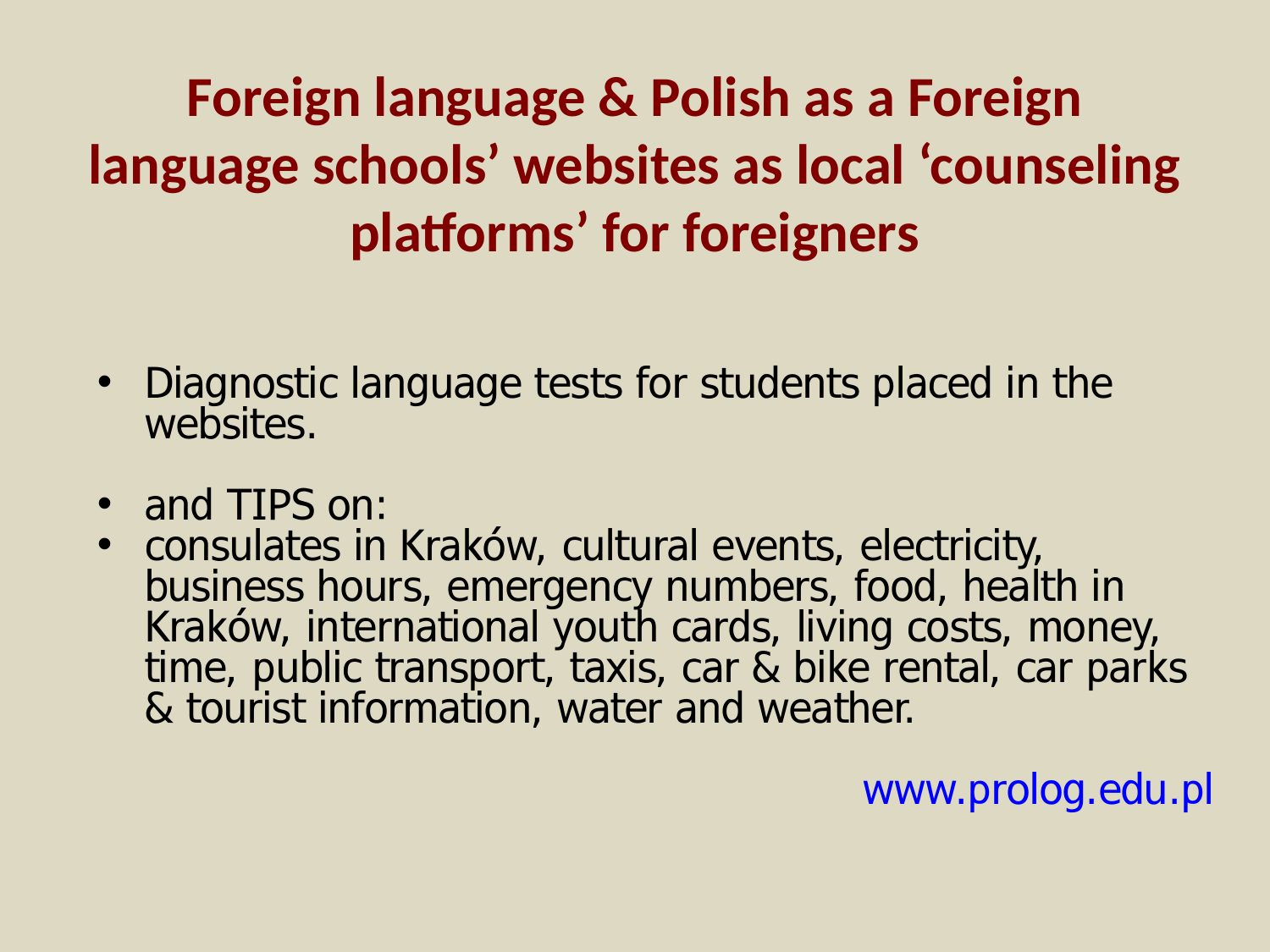

# Foreign language & Polish as a Foreign language schools’ websites as local ‘counseling platforms’ for foreigners

Diagnostic language tests for students placed in the websites.

and TIPS on:
consulates in Kraków, cultural events, electricity, business hours, emergency numbers, food, health in Kraków, international youth cards, living costs, money, time, public transport, taxis, car & bike rental, car parks & tourist information, water and weather.

www.prolog.edu.pl